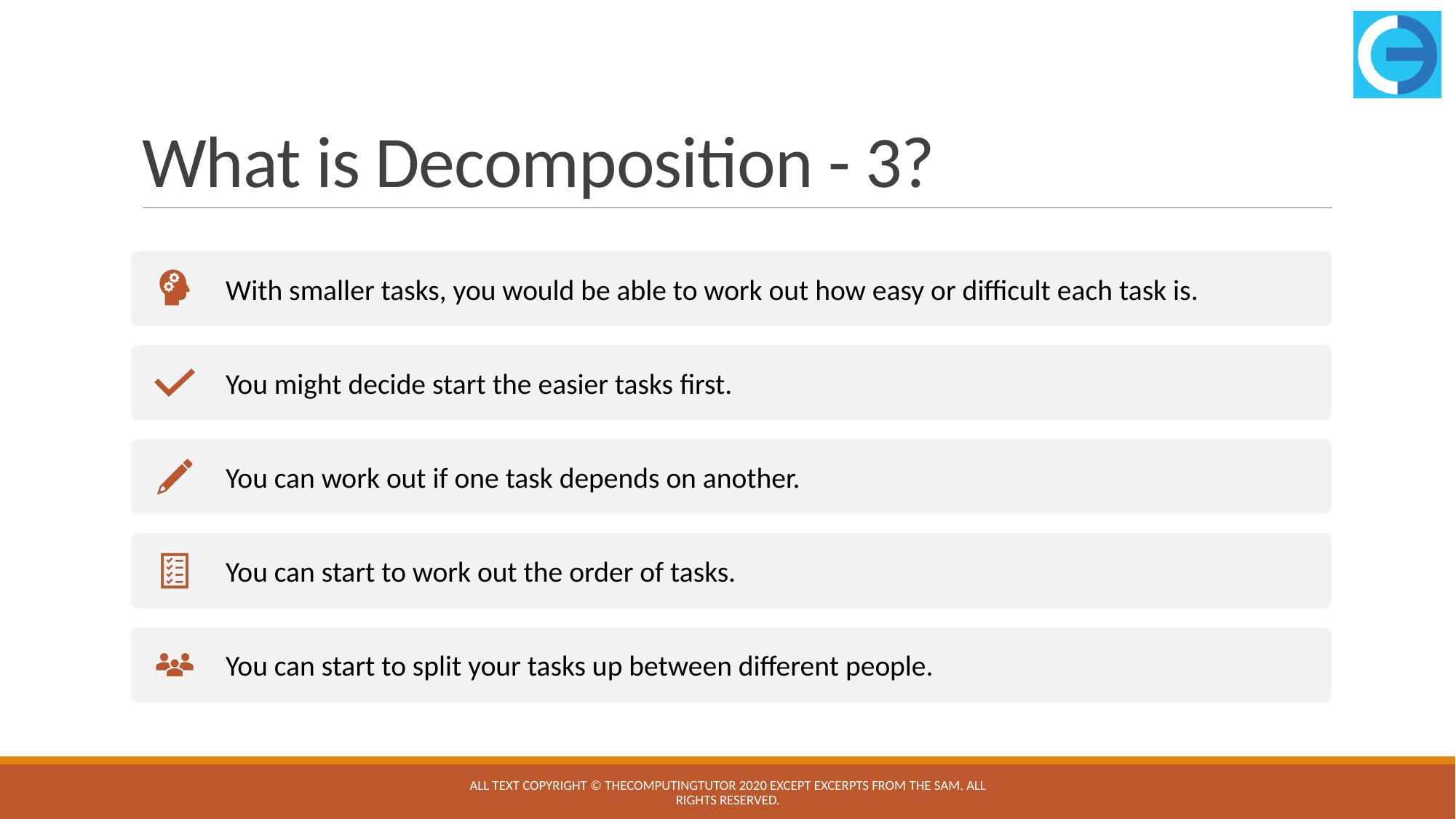

# What is Decomposition - 3?
With smaller tasks, you would be able to work out how easy or difficult each task is.
You might decide start the easier tasks first.
You can work out if one task depends on another.
You can start to work out the order of tasks.
You can start to split your tasks up between different people.
All text copyright © TheComputingTutor 2020 except excerpts from the SAM. All rights Reserved.